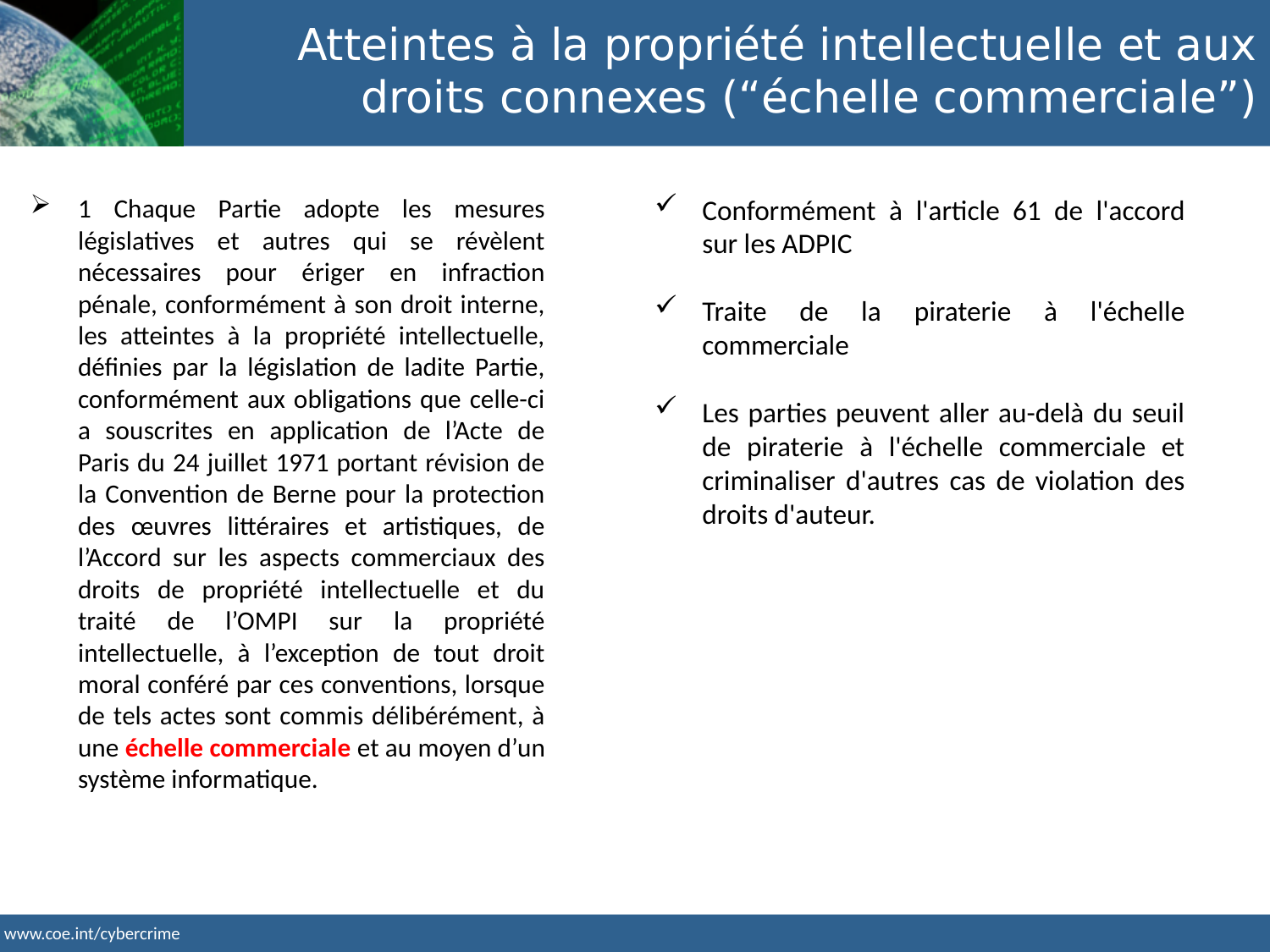

Atteintes à la propriété intellectuelle et aux droits connexes (“échelle commerciale”)
1 Chaque Partie adopte les mesures législatives et autres qui se révèlent nécessaires pour ériger en infraction pénale, conformément à son droit interne, les atteintes à la propriété intellectuelle, définies par la législation de ladite Partie, conformément aux obligations que celle-ci a souscrites en application de l’Acte de Paris du 24 juillet 1971 portant révision de la Convention de Berne pour la protection des œuvres littéraires et artistiques, de l’Accord sur les aspects commerciaux des droits de propriété intellectuelle et du traité de l’OMPI sur la propriété intellectuelle, à l’exception de tout droit moral conféré par ces conventions, lorsque de tels actes sont commis délibérément, à une échelle commerciale et au moyen d’un système informatique.
Conformément à l'article 61 de l'accord sur les ADPIC

Traite de la piraterie à l'échelle commerciale

Les parties peuvent aller au-delà du seuil de piraterie à l'échelle commerciale et criminaliser d'autres cas de violation des droits d'auteur.